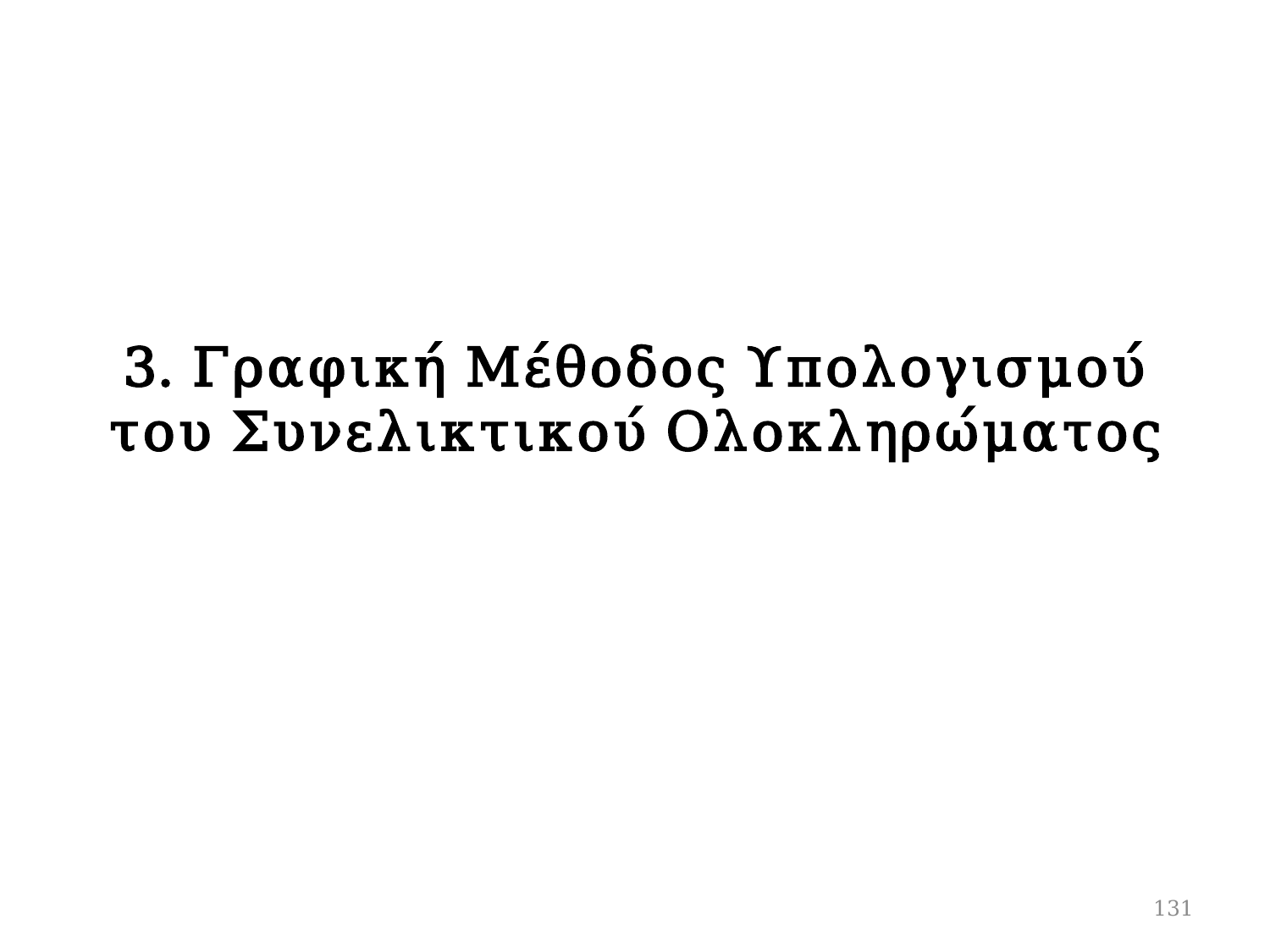

# 3. Γραφική Μέθοδος Υπολογισμού του Συνελικτικού Ολοκληρώματος
131